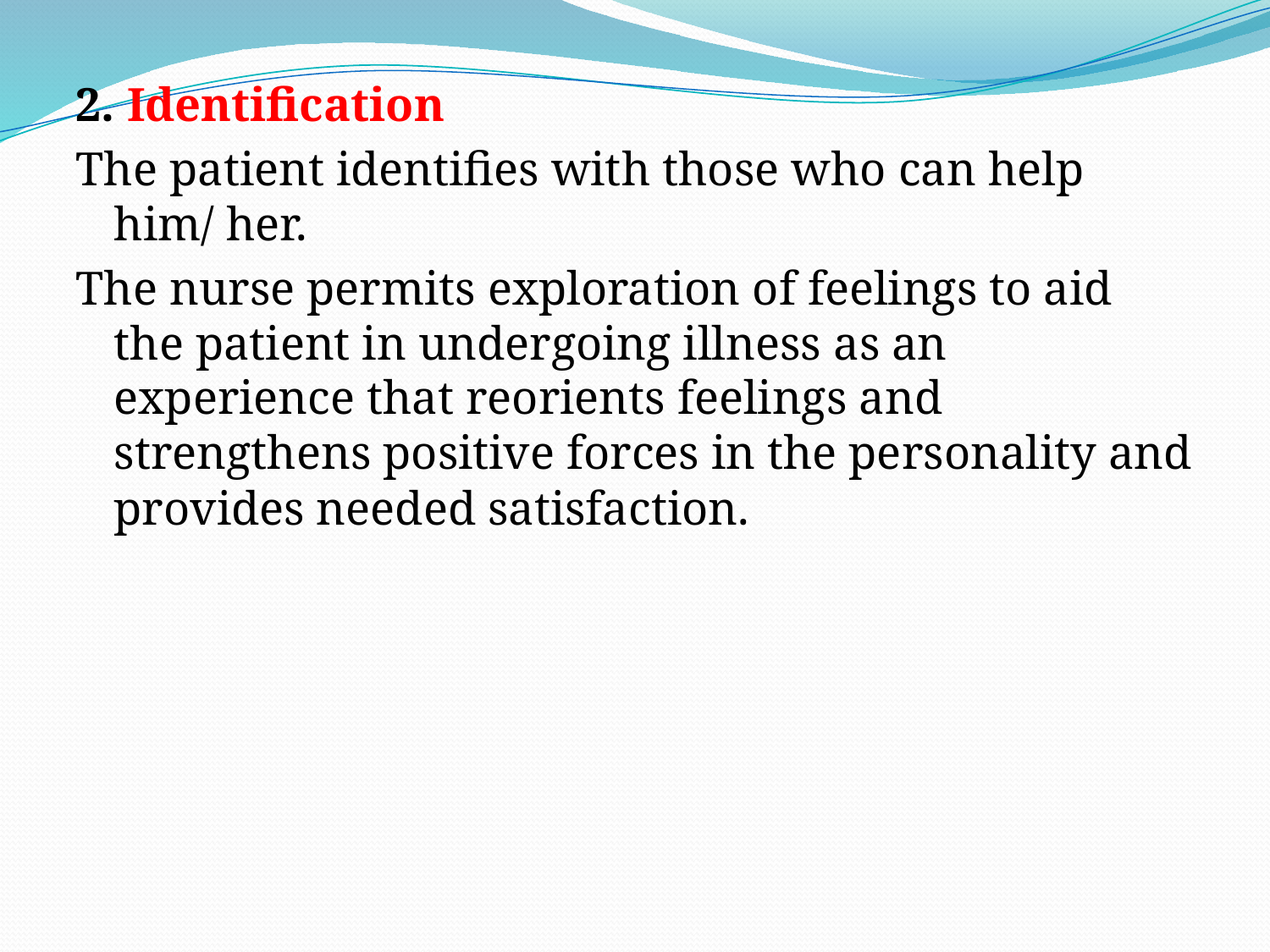

2. Identification
The patient identifies with those who can help him/ her.
The nurse permits exploration of feelings to aid the patient in undergoing illness as an experience that reorients feelings and strengthens positive forces in the personality and provides needed satisfaction.